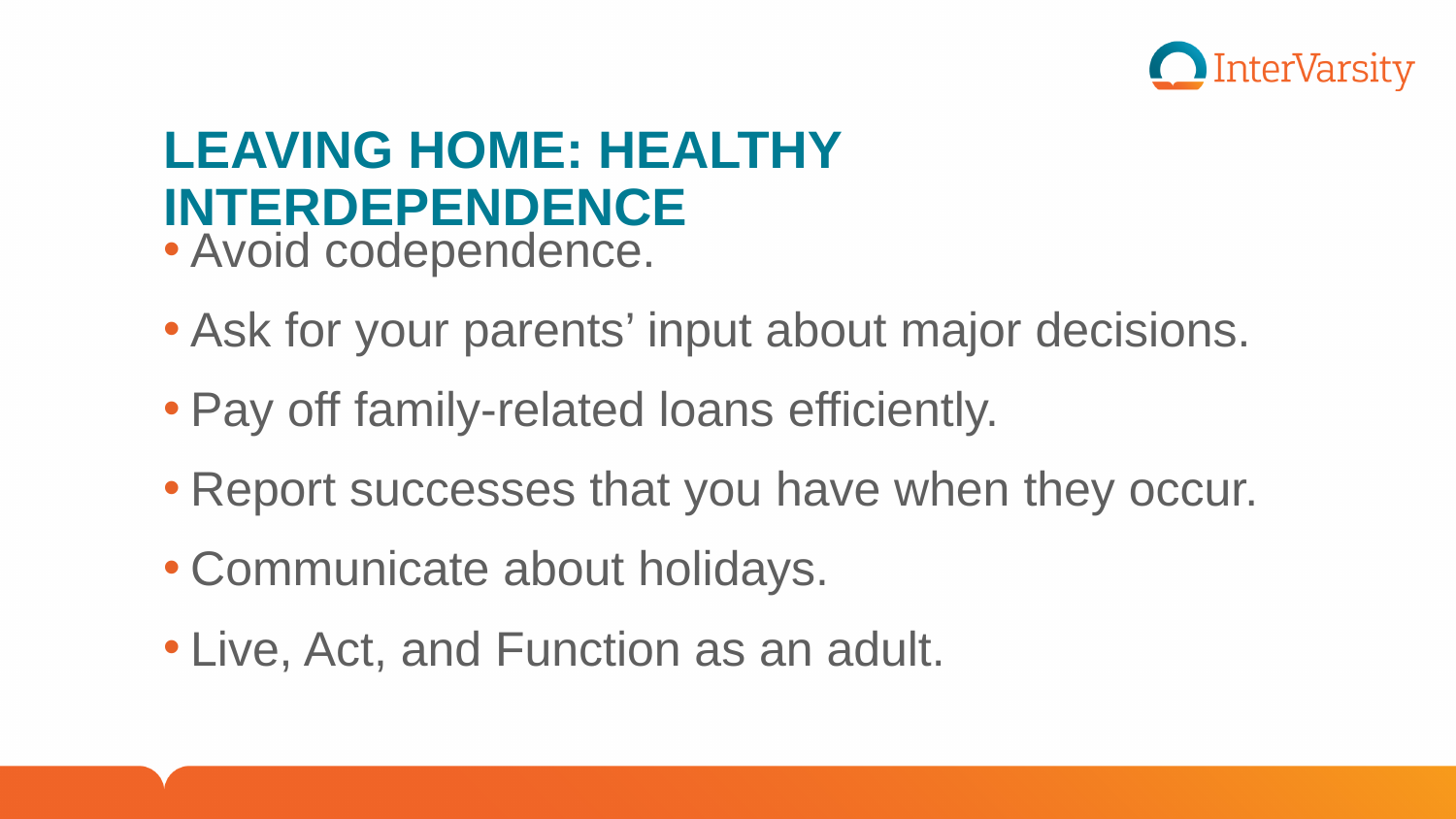

# LEAVING HOME: HEALTHY INTERDEPENDENCE
Avoid codependence.
Ask for your parents’ input about major decisions.
Pay off family-related loans efficiently.
Report successes that you have when they occur.
Communicate about holidays.
Live, Act, and Function as an adult.